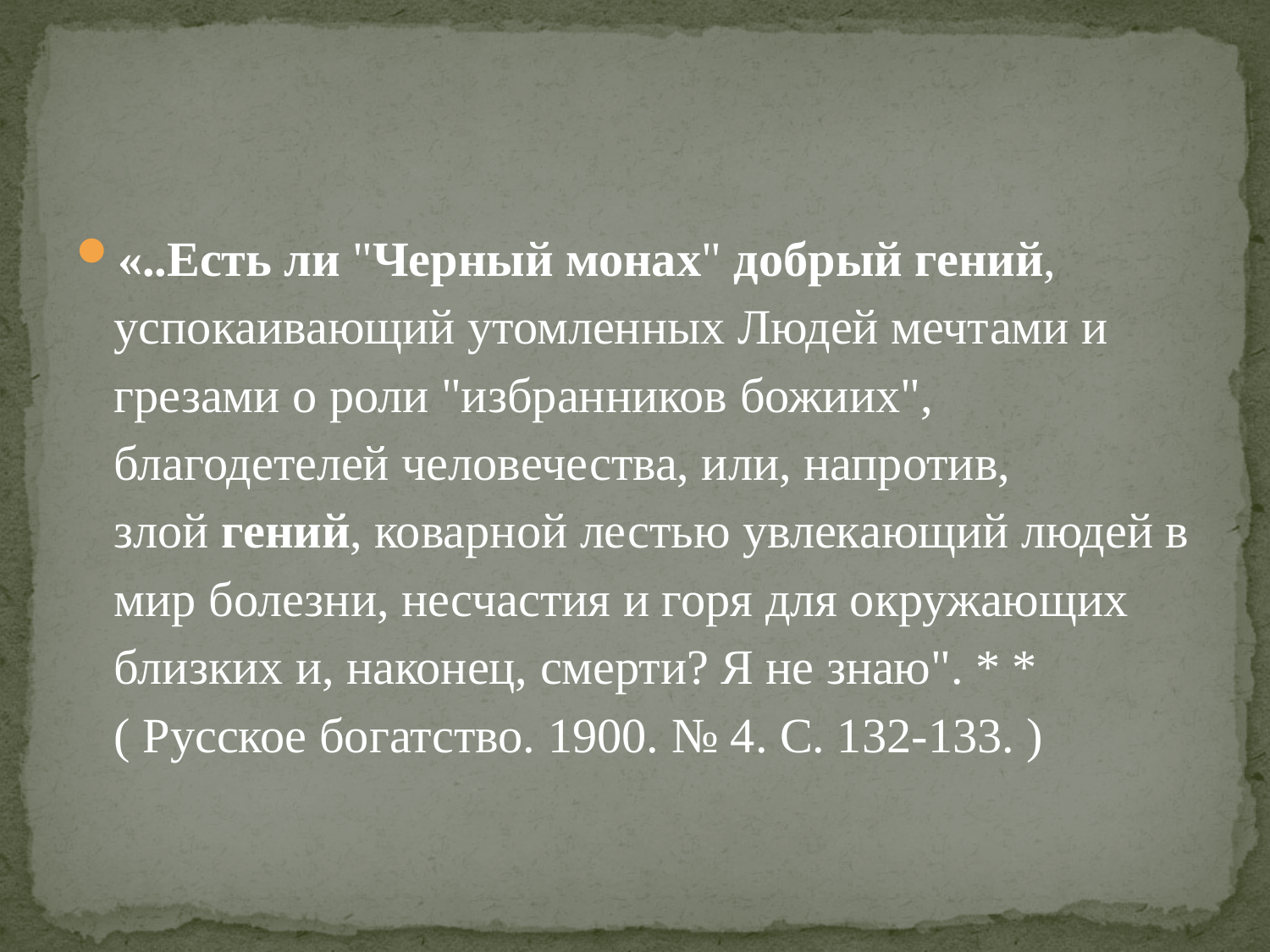

«..Есть ли "Черный монах" добрый гений, успокаивающий утомленных Людей мечтами и грезами о роли "избранников божиих", благодетелей человечества, или, напротив, злой гений, коварной лестью увлекающий людей в мир болезни, несчастия и горя для окружающих близких и, наконец, смерти? Я не знаю". * * ( Русское богатство. 1900. № 4. С. 132-133. )